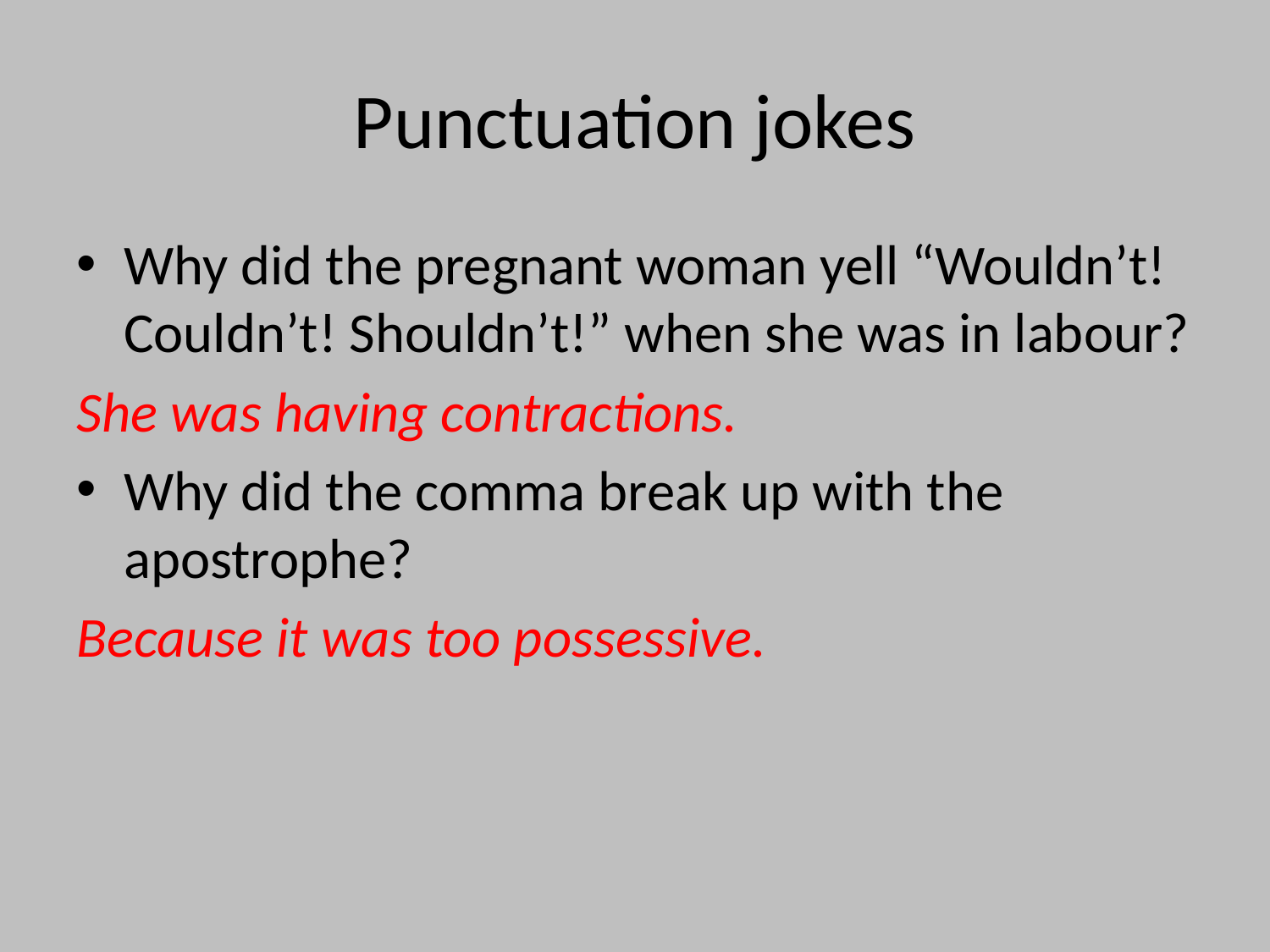

# Punctuation jokes
Why did the pregnant woman yell “Wouldn’t! Couldn’t! Shouldn’t!” when she was in labour?
She was having contractions.
Why did the comma break up with the apostrophe?
Because it was too possessive.